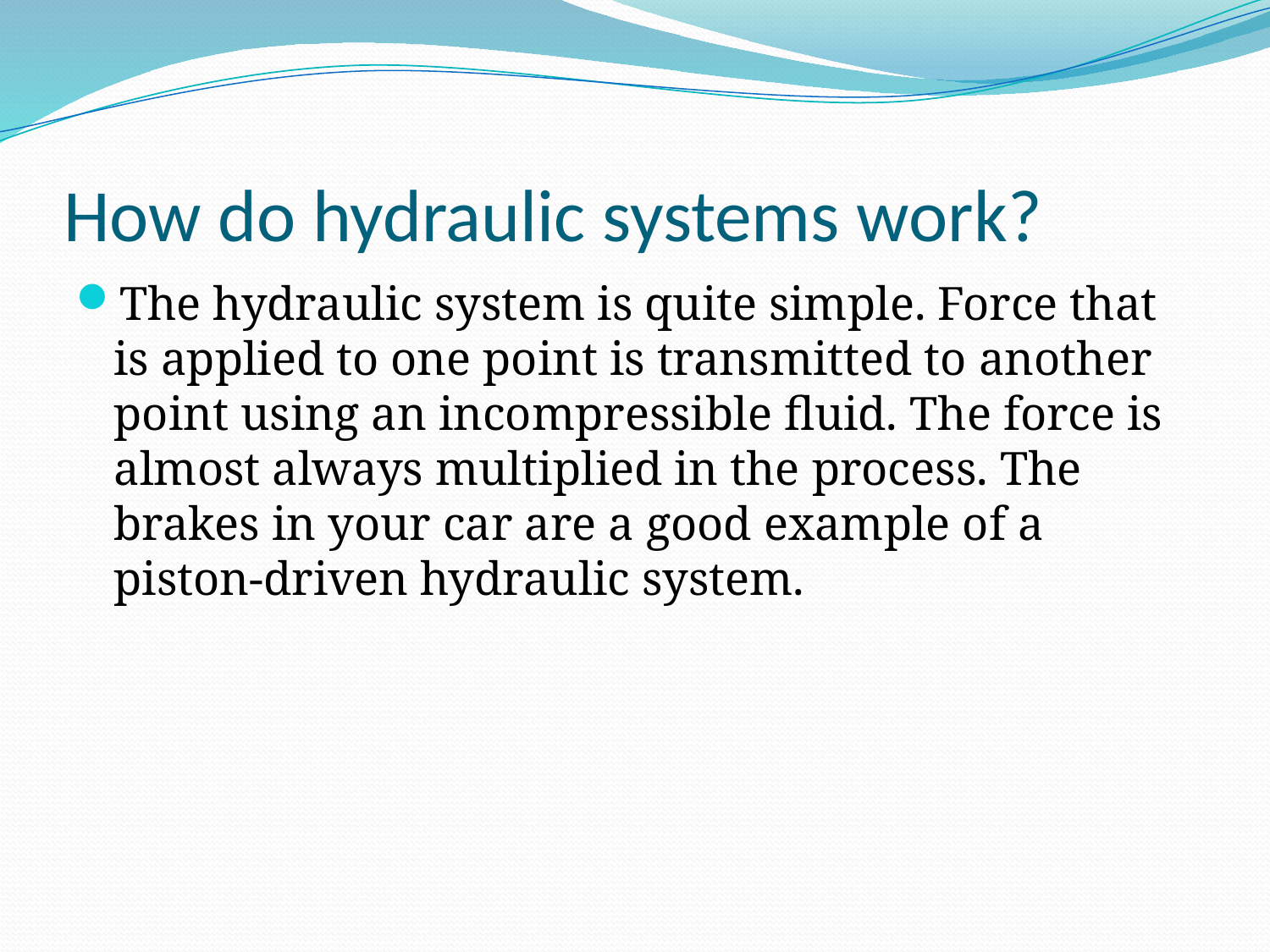

# How do hydraulic systems work?
The hydraulic system is quite simple. Force that is applied to one point is transmitted to another point using an incompressible fluid. The force is almost always multiplied in the process. The brakes in your car are a good example of a piston-driven hydraulic system.